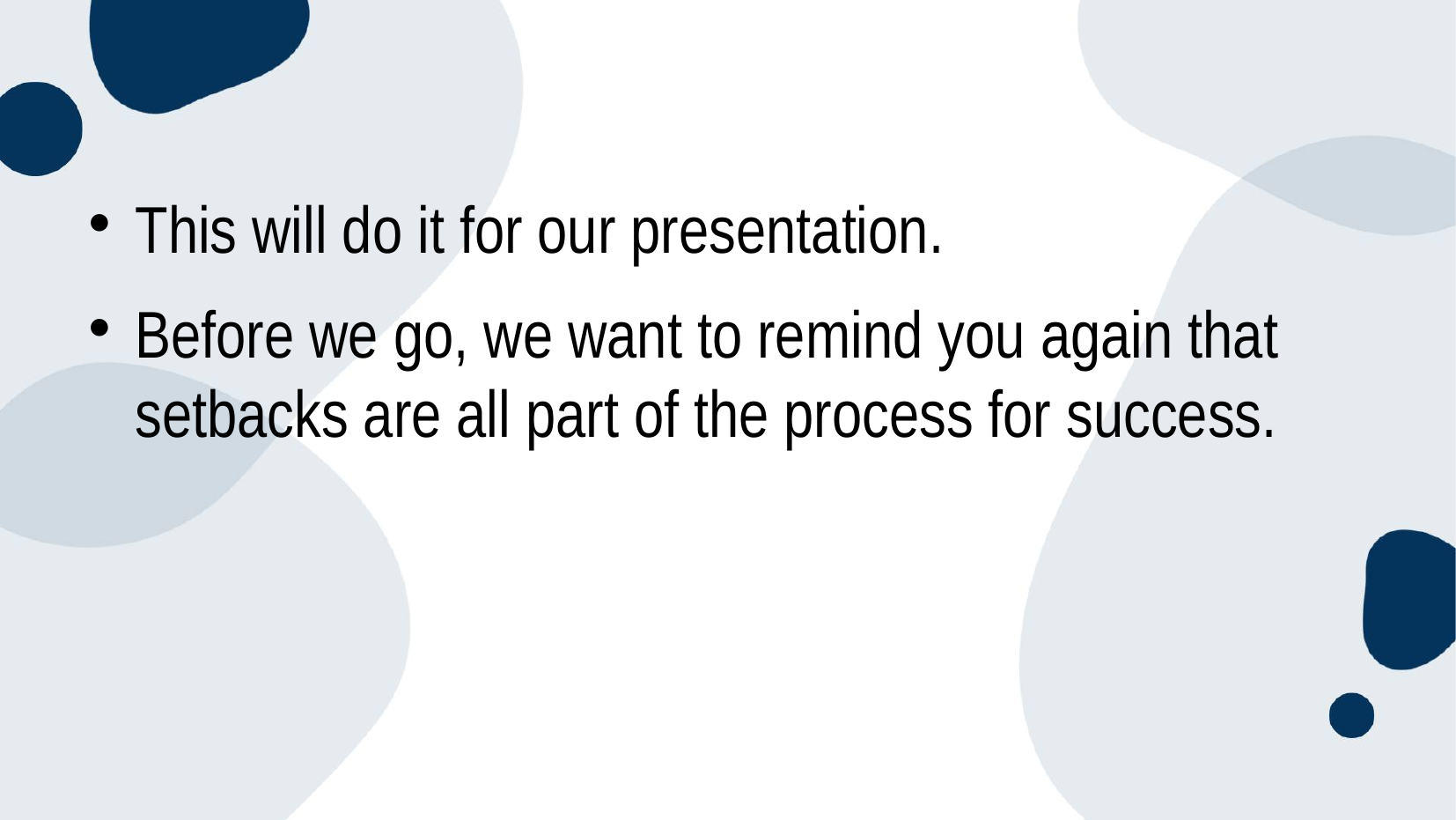

#
This will do it for our presentation.
Before we go, we want to remind you again that setbacks are all part of the process for success.